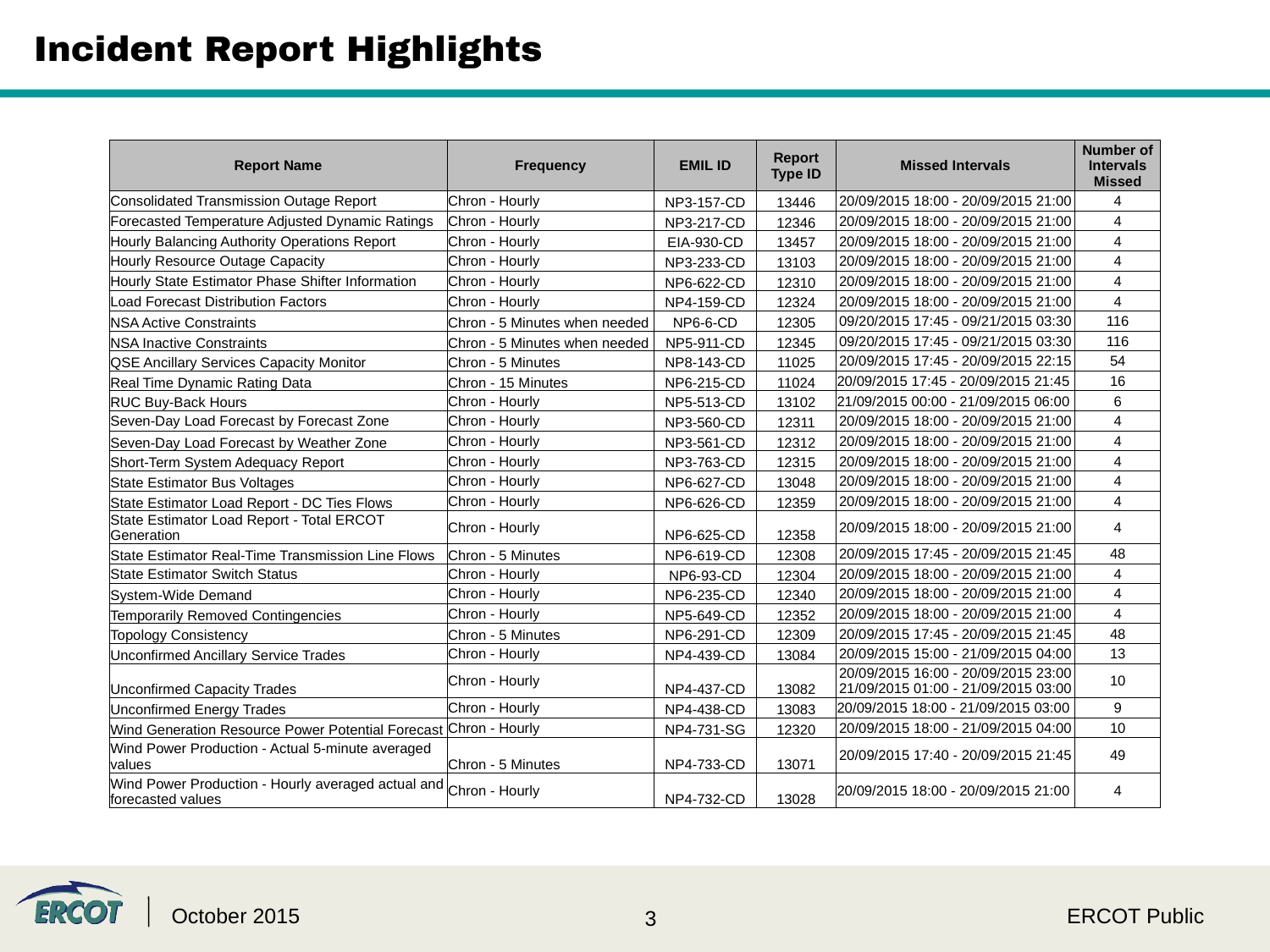

# Incident Report Highlights

| Report Name | Frequency | EMIL ID | Report Type ID | Missed Intervals | Number of Intervals Missed |
| --- | --- | --- | --- | --- | --- |
| Consolidated Transmission Outage Report | Chron - Hourly | NP3-157-CD | 13446 | 20/09/2015 18:00 - 20/09/2015 21:00 | 4 |
| Forecasted Temperature Adjusted Dynamic Ratings | Chron - Hourly | NP3-217-CD | 12346 | 20/09/2015 18:00 - 20/09/2015 21:00 | 4 |
| Hourly Balancing Authority Operations Report | Chron - Hourly | EIA-930-CD | 13457 | 20/09/2015 18:00 - 20/09/2015 21:00 | 4 |
| Hourly Resource Outage Capacity | Chron - Hourly | NP3-233-CD | 13103 | 20/09/2015 18:00 - 20/09/2015 21:00 | 4 |
| Hourly State Estimator Phase Shifter Information | Chron - Hourly | NP6-622-CD | 12310 | 20/09/2015 18:00 - 20/09/2015 21:00 | 4 |
| Load Forecast Distribution Factors | Chron - Hourly | NP4-159-CD | 12324 | 20/09/2015 18:00 - 20/09/2015 21:00 | 4 |
| NSA Active Constraints | Chron - 5 Minutes when needed | NP6-6-CD | 12305 | 09/20/2015 17:45 - 09/21/2015 03:30 | 116 |
| NSA Inactive Constraints | Chron - 5 Minutes when needed | NP5-911-CD | 12345 | 09/20/2015 17:45 - 09/21/2015 03:30 | 116 |
| QSE Ancillary Services Capacity Monitor | Chron - 5 Minutes | NP8-143-CD | 11025 | 20/09/2015 17:45 - 20/09/2015 22:15 | 54 |
| Real Time Dynamic Rating Data | Chron - 15 Minutes | NP6-215-CD | 11024 | 20/09/2015 17:45 - 20/09/2015 21:45 | 16 |
| RUC Buy-Back Hours | Chron - Hourly | NP5-513-CD | 13102 | 21/09/2015 00:00 - 21/09/2015 06:00 | 6 |
| Seven-Day Load Forecast by Forecast Zone | Chron - Hourly | NP3-560-CD | 12311 | 20/09/2015 18:00 - 20/09/2015 21:00 | 4 |
| Seven-Day Load Forecast by Weather Zone | Chron - Hourly | NP3-561-CD | 12312 | 20/09/2015 18:00 - 20/09/2015 21:00 | 4 |
| Short-Term System Adequacy Report | Chron - Hourly | NP3-763-CD | 12315 | 20/09/2015 18:00 - 20/09/2015 21:00 | 4 |
| State Estimator Bus Voltages | Chron - Hourly | NP6-627-CD | 13048 | 20/09/2015 18:00 - 20/09/2015 21:00 | 4 |
| State Estimator Load Report - DC Ties Flows | Chron - Hourly | NP6-626-CD | 12359 | 20/09/2015 18:00 - 20/09/2015 21:00 | 4 |
| State Estimator Load Report - Total ERCOT Generation | Chron - Hourly | NP6-625-CD | 12358 | 20/09/2015 18:00 - 20/09/2015 21:00 | 4 |
| State Estimator Real-Time Transmission Line Flows | Chron - 5 Minutes | NP6-619-CD | 12308 | 20/09/2015 17:45 - 20/09/2015 21:45 | 48 |
| State Estimator Switch Status | Chron - Hourly | NP6-93-CD | 12304 | 20/09/2015 18:00 - 20/09/2015 21:00 | 4 |
| System-Wide Demand | Chron - Hourly | NP6-235-CD | 12340 | 20/09/2015 18:00 - 20/09/2015 21:00 | 4 |
| Temporarily Removed Contingencies | Chron - Hourly | NP5-649-CD | 12352 | 20/09/2015 18:00 - 20/09/2015 21:00 | 4 |
| Topology Consistency | Chron - 5 Minutes | NP6-291-CD | 12309 | 20/09/2015 17:45 - 20/09/2015 21:45 | 48 |
| Unconfirmed Ancillary Service Trades | Chron - Hourly | NP4-439-CD | 13084 | 20/09/2015 15:00 - 21/09/2015 04:00 | 13 |
| Unconfirmed Capacity Trades | Chron - Hourly | NP4-437-CD | 13082 | 20/09/2015 16:00 - 20/09/2015 23:00 21/09/2015 01:00 - 21/09/2015 03:00 | 10 |
| Unconfirmed Energy Trades | Chron - Hourly | NP4-438-CD | 13083 | 20/09/2015 18:00 - 21/09/2015 03:00 | 9 |
| Wind Generation Resource Power Potential Forecast | Chron - Hourly | NP4-731-SG | 12320 | 20/09/2015 18:00 - 21/09/2015 04:00 | 10 |
| Wind Power Production - Actual 5-minute averaged values | Chron - 5 Minutes | NP4-733-CD | 13071 | 20/09/2015 17:40 - 20/09/2015 21:45 | 49 |
| Wind Power Production - Hourly averaged actual and forecasted values | Chron - Hourly | NP4-732-CD | 13028 | 20/09/2015 18:00 - 20/09/2015 21:00 | 4 |
October 2015
ERCOT Public